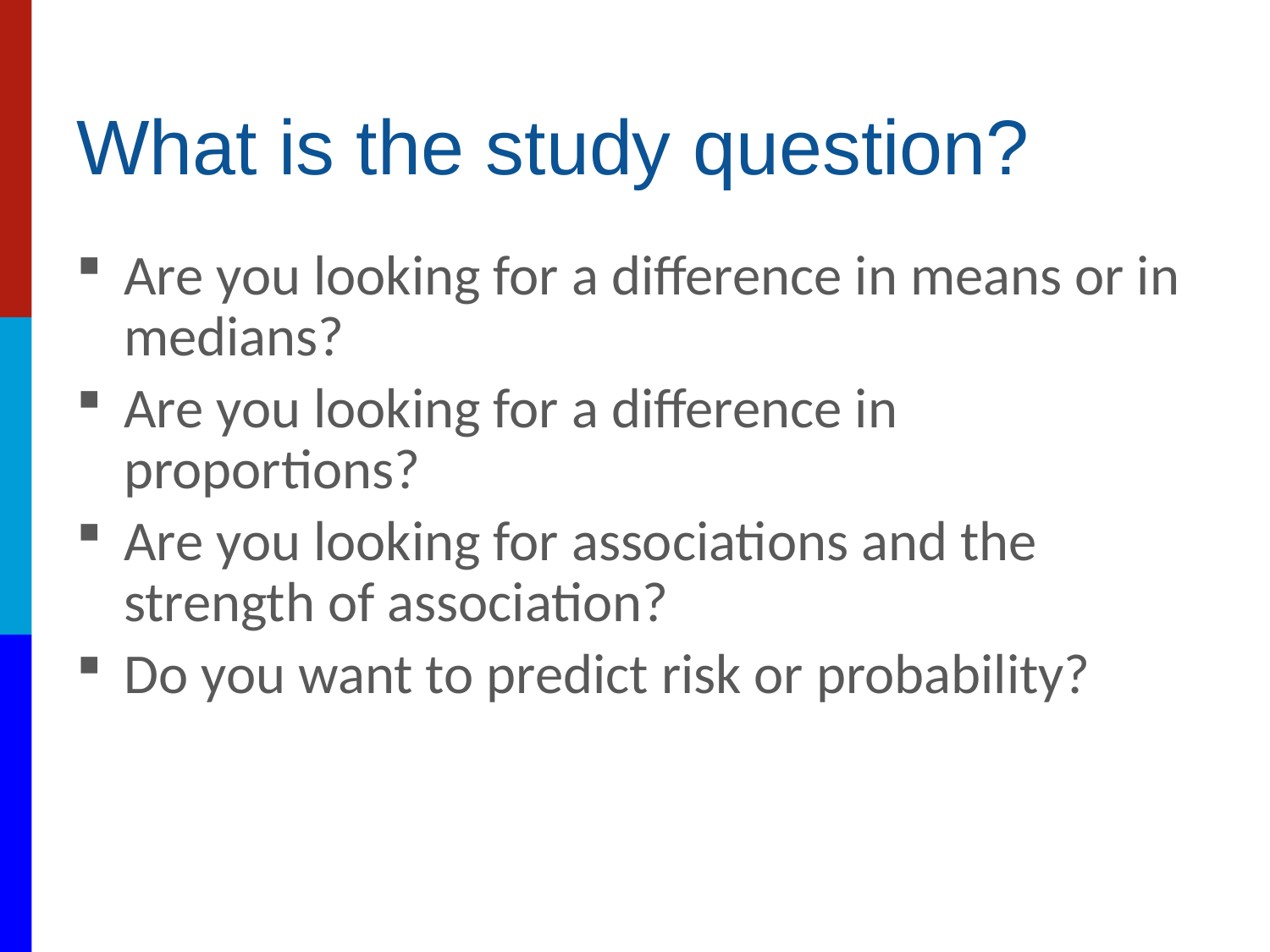

# What is the study question?
Are you looking for a difference in means or in medians?
Are you looking for a difference in proportions?
Are you looking for associations and the strength of association?
Do you want to predict risk or probability?